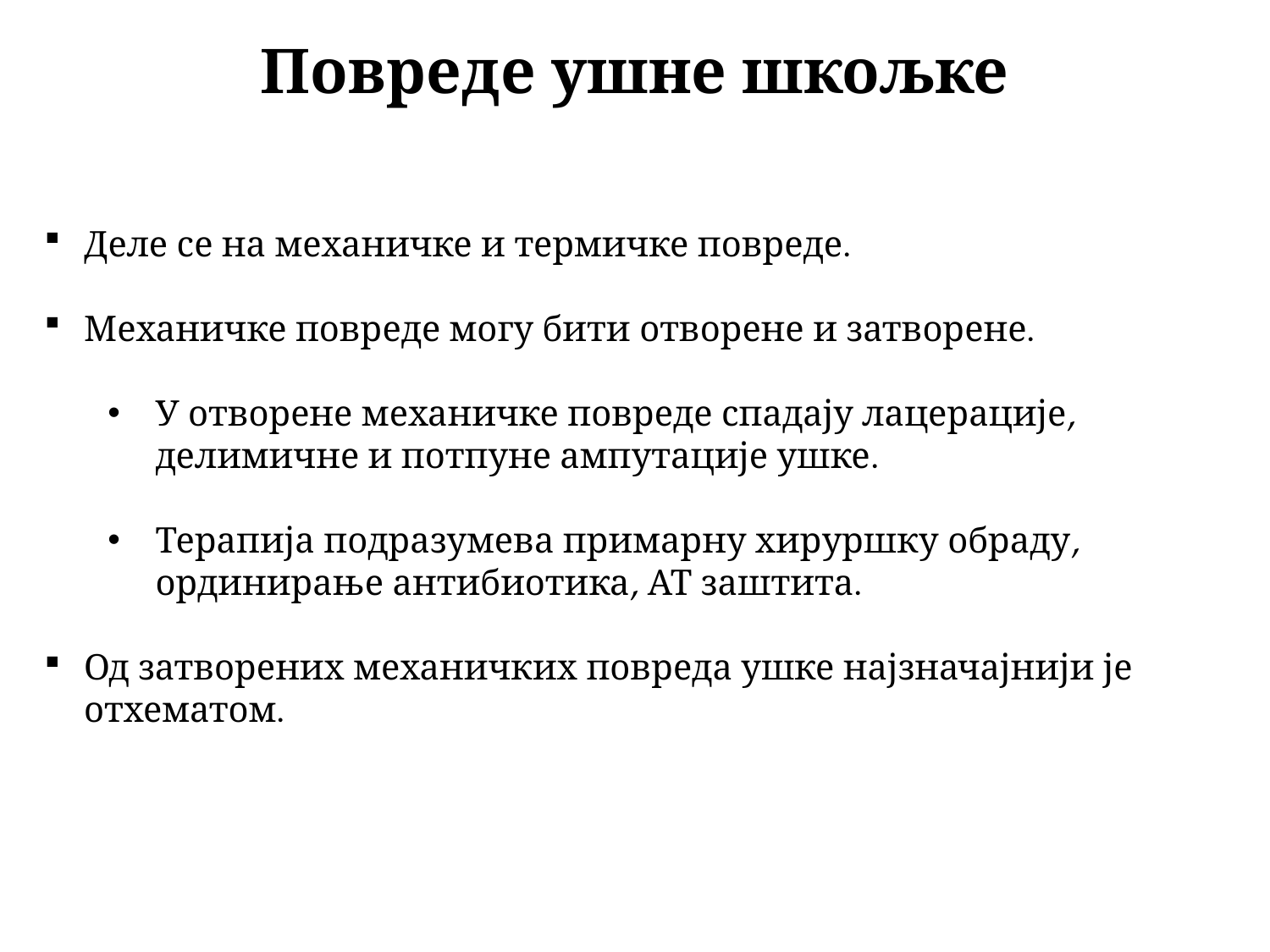

Повреде ушне шкољке

Деле се на механичке и термичке повреде.

Механичке повреде могу бити отворене и затворене.

У отворене механичке повреде спадају лацерације, делимичне и потпуне ампутације ушке.

Терапија подразумева примарну хируршку обраду, ординирање антибиотика, АТ заштита.

Од затворених механичких повреда ушке најзначајнији је отхематом.